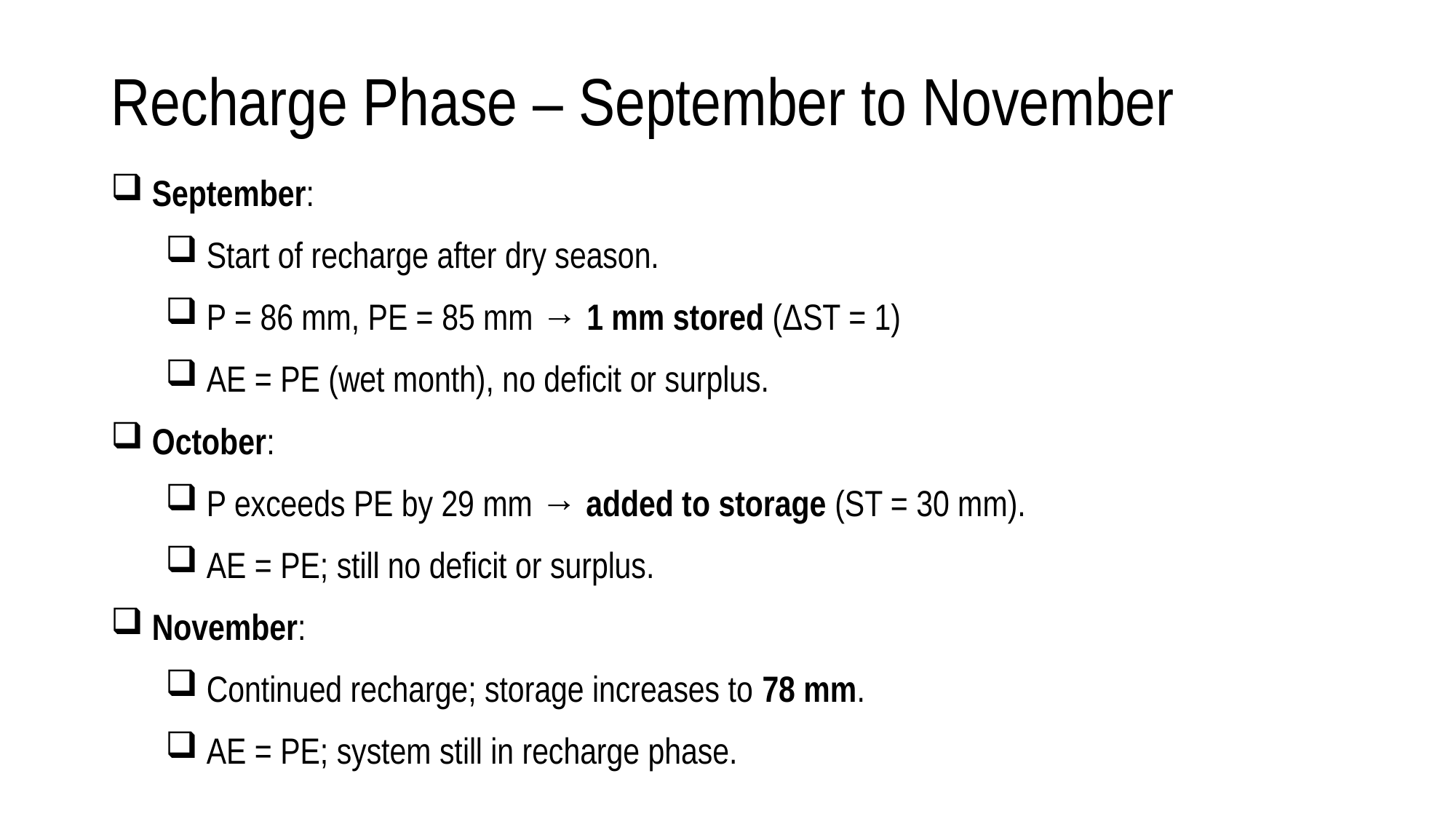

# Recharge Phase – September to November
 September:
 Start of recharge after dry season.
 P = 86 mm, PE = 85 mm → 1 mm stored (ΔST = 1)
 AE = PE (wet month), no deficit or surplus.
 October:
 P exceeds PE by 29 mm → added to storage (ST = 30 mm).
 AE = PE; still no deficit or surplus.
 November:
 Continued recharge; storage increases to 78 mm.
 AE = PE; system still in recharge phase.